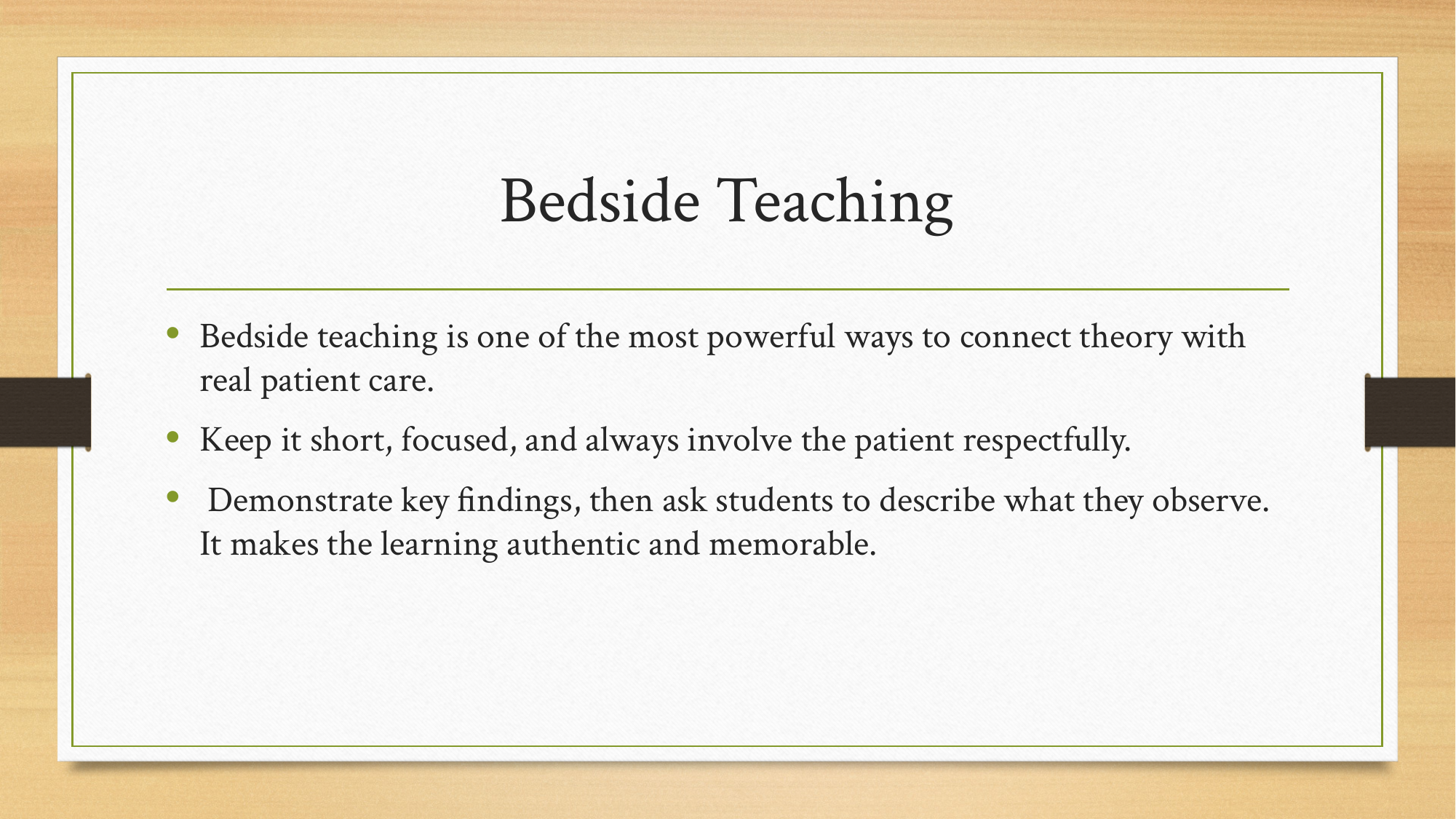

# Bedside Teaching
Bedside teaching is one of the most powerful ways to connect theory with real patient care.
Keep it short, focused, and always involve the patient respectfully.
 Demonstrate key findings, then ask students to describe what they observe. It makes the learning authentic and memorable.